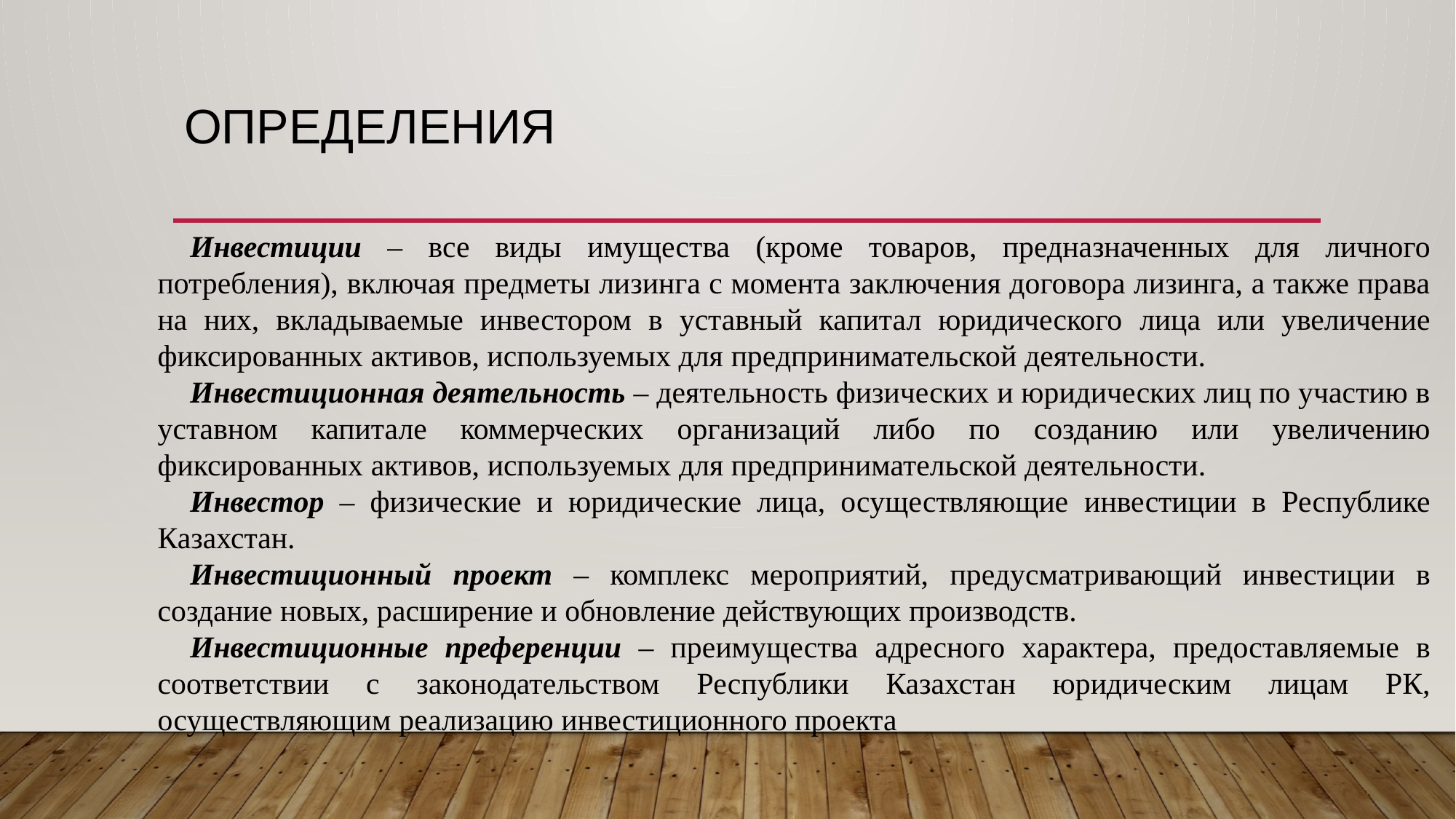

# Определения
Инвестиции – все виды имущества (кроме товаров, предназначенных для личного потребления), включая предметы лизинга с момента заключения договора лизинга, а также права на них, вкладываемые инвестором в уставный капитал юридического лица или увеличение фиксированных активов, используемых для предпринимательской деятельности.
Инвестиционная деятельность – деятельность физических и юридических лиц по участию в уставном капитале коммерческих организаций либо по созданию или увеличению фиксированных активов, используемых для предпринимательской деятельности.
Инвестор – физические и юридические лица, осуществляющие инвестиции в Республике Казахстан.
Инвестиционный проект – комплекс мероприятий, предусматривающий инвестиции в создание новых, расширение и обновление действующих производств.
Инвестиционные преференции – преимущества адресного характера, предоставляемые в соответствии с законодательством Республики Казахстан юридическим лицам РК, осуществляющим реализацию инвестиционного проекта